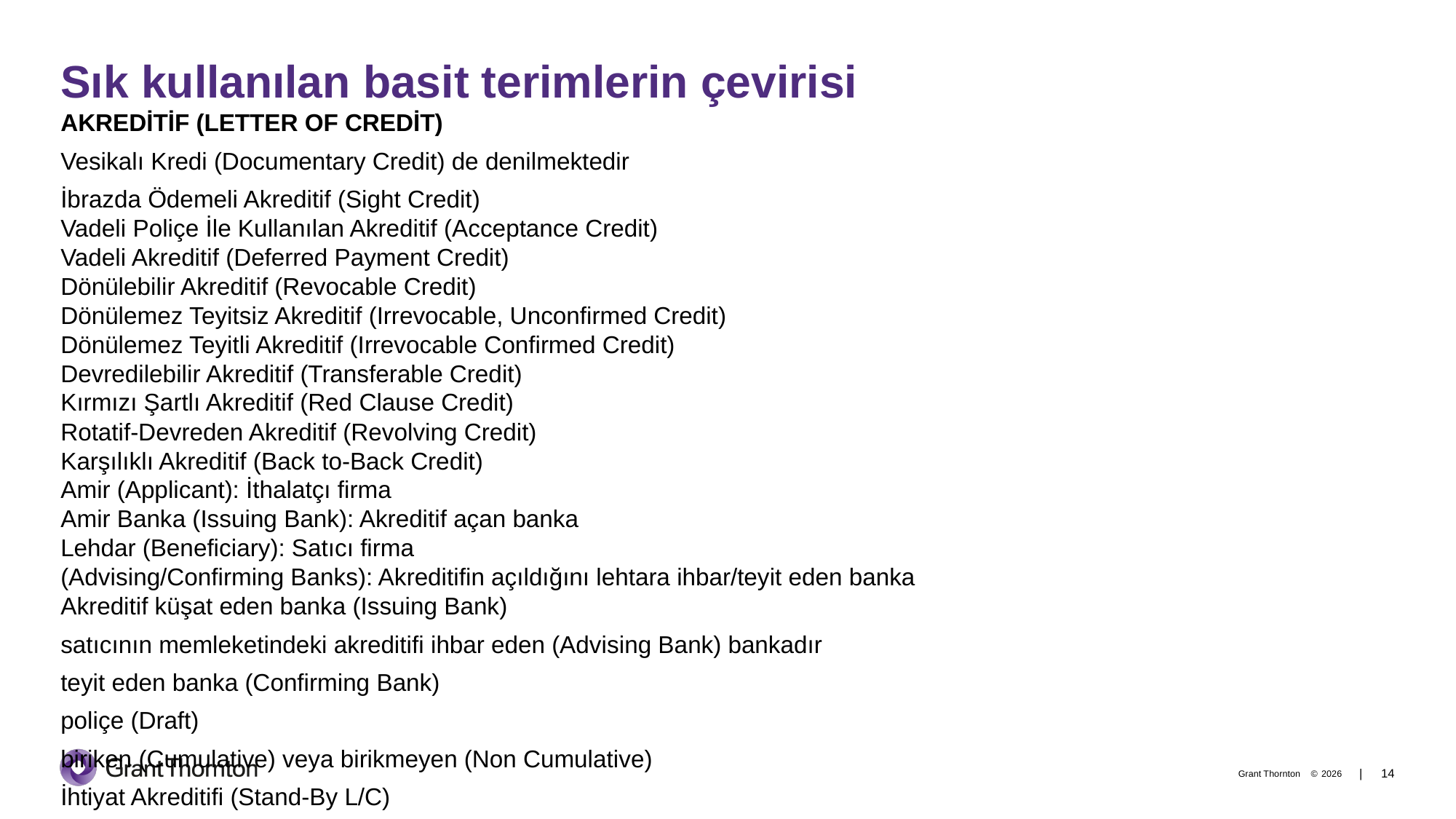

# Sık kullanılan basit terimlerin çevirisi
AKREDİTİF (LETTER OF CREDİT)
Vesikalı Kredi (Documentary Credit) de denilmektedir
İbrazda Ödemeli Akreditif (Sight Credit)
Vadeli Poliçe İle Kullanılan Akreditif (Acceptance Credit)
Vadeli Akreditif (Deferred Payment Credit)
Dönülebilir Akreditif (Revocable Credit)
Dönülemez Teyitsiz Akreditif (Irrevocable, Unconfirmed Credit)
Dönülemez Teyitli Akreditif (Irrevocable Confirmed Credit)
Devredilebilir Akreditif (Transferable Credit)
Kırmızı Şartlı Akreditif (Red Clause Credit)
Rotatif-Devreden Akreditif (Revolving Credit)
Karşılıklı Akreditif (Back to-Back Credit)
Amir (Applicant): İthalatçı firma
Amir Banka (Issuing Bank): Akreditif açan banka
Lehdar (Beneficiary): Satıcı firma
(Advising/Confirming Banks): Akreditifin açıldığını lehtara ihbar/teyit eden banka
Akreditif küşat eden banka (Issuing Bank)
satıcının memleketindeki akreditifi ihbar eden (Advising Bank) bankadır
teyit eden banka (Confirming Bank)
poliçe (Draft)
biriken (Cumulative) veya birikmeyen (Non Cumulative)
İhtiyat Akreditifi (Stand-By L/C)
14